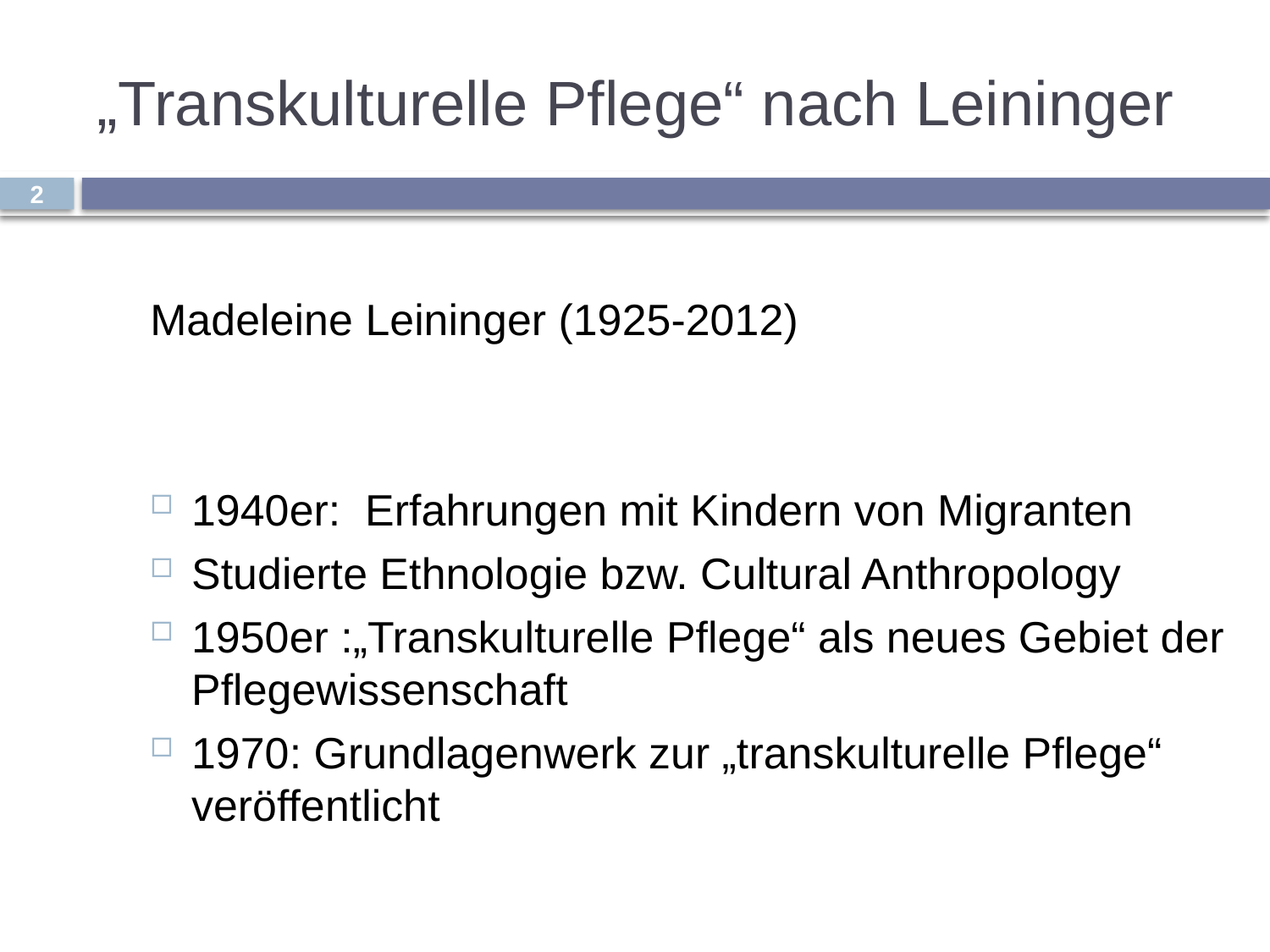

# „Transkulturelle Pflege“ nach Leininger
2

Madeleine Leininger (1925-2012)

1940er:  Erfahrungen mit Kindern von Migranten
Studierte Ethnologie bzw. Cultural Anthropology
1950er :„Transkulturelle Pflege“ als neues Gebiet der Pflegewissenschaft
1970: Grundlagenwerk zur „transkulturelle Pflege“ veröffentlicht